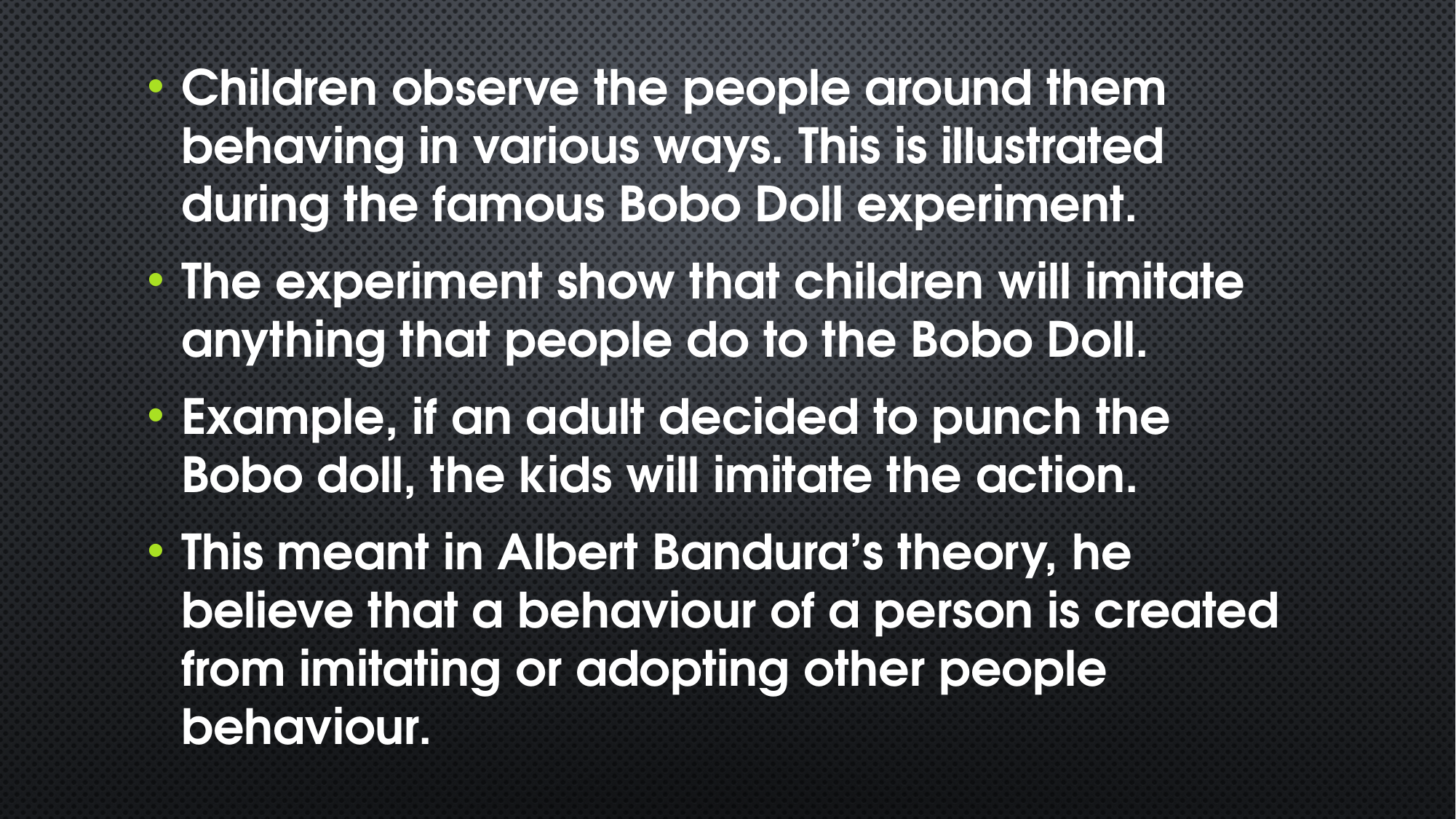

Children observe the people around them behaving in various ways. This is illustrated during the famous Bobo Doll experiment.
The experiment show that children will imitate anything that people do to the Bobo Doll.
Example, if an adult decided to punch the Bobo doll, the kids will imitate the action.
This meant in Albert Bandura’s theory, he believe that a behaviour of a person is created from imitating or adopting other people behaviour.